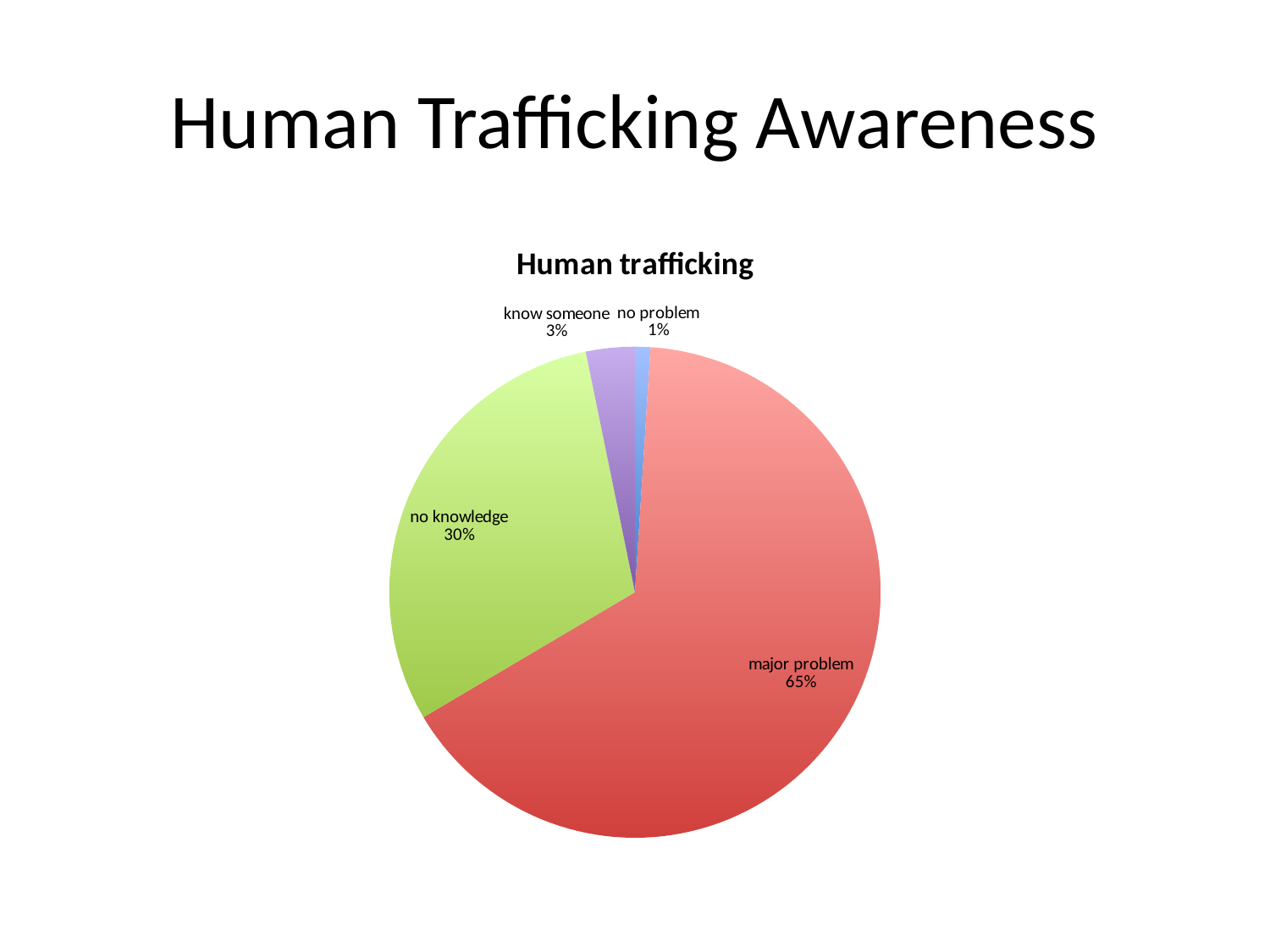

# Human Trafficking Awareness

### Chart:

| Category | Human trafficking | Column1 |
|---|---|---|
| no problem | 6.0 | None |
| major problem | 387.0 | None |
| no knowledge | 179.0 | None |
| know someone | 19.0 | 572.0 |